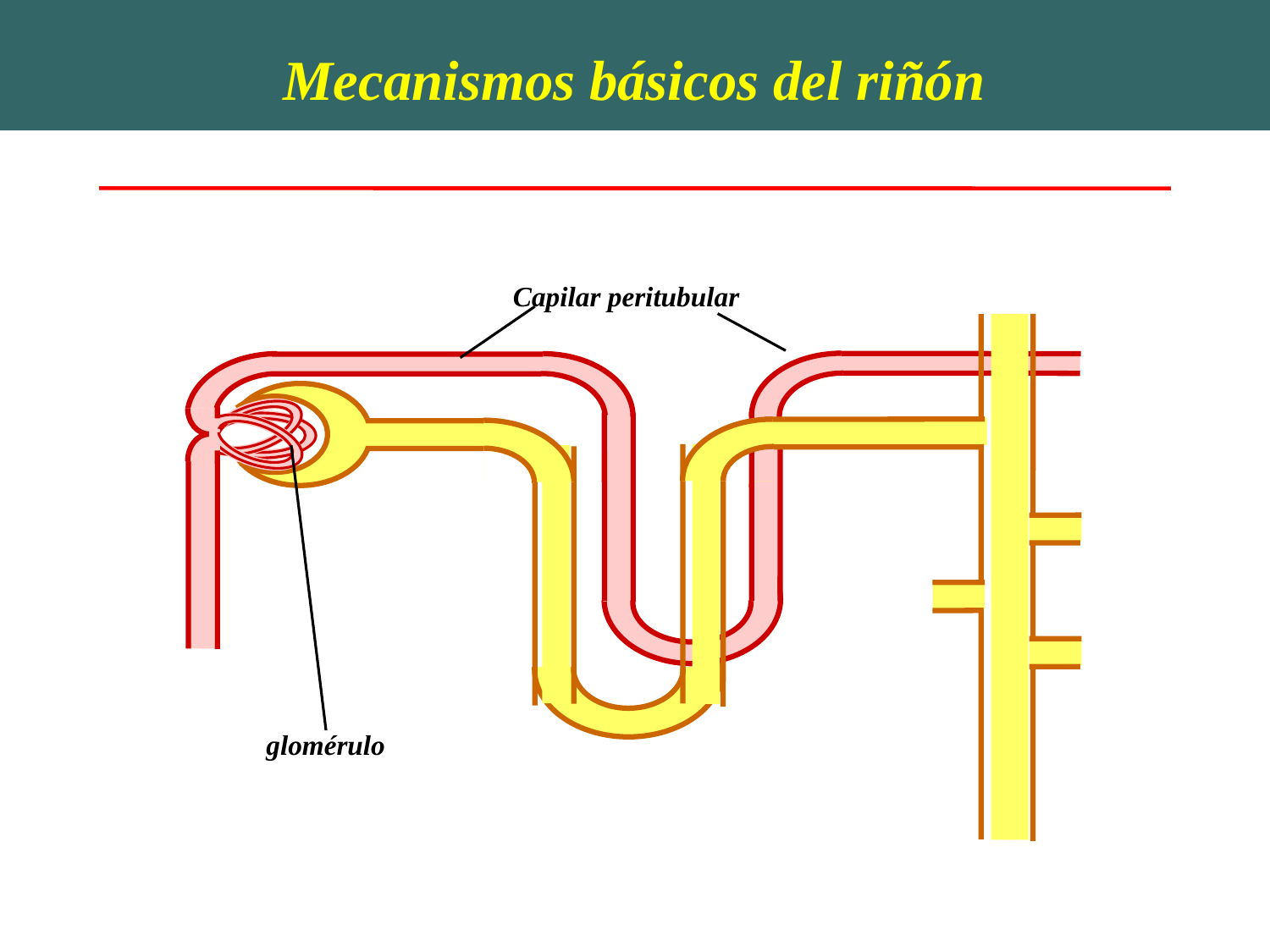

Mecanismos básicos del riñón
Capilar peritubular

glomérulo